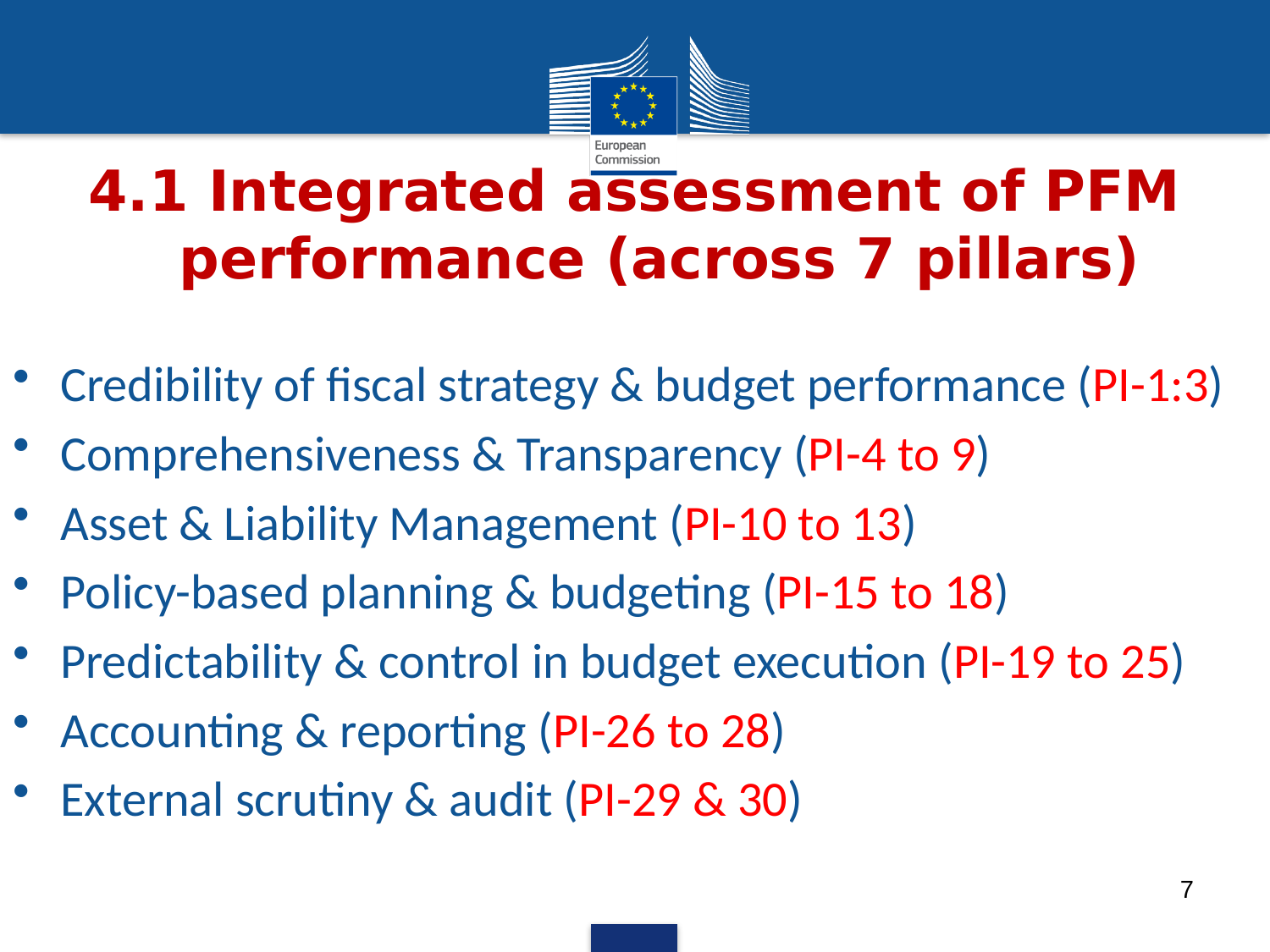

# 4.1 Integrated assessment of PFM performance (across 7 pillars)
Credibility of fiscal strategy & budget performance (PI-1:3)
Comprehensiveness & Transparency (PI-4 to 9)
Asset & Liability Management (PI-10 to 13)
Policy-based planning & budgeting (PI-15 to 18)
Predictability & control in budget execution (PI-19 to 25)
Accounting & reporting (PI-26 to 28)
External scrutiny & audit (PI-29 & 30)

7